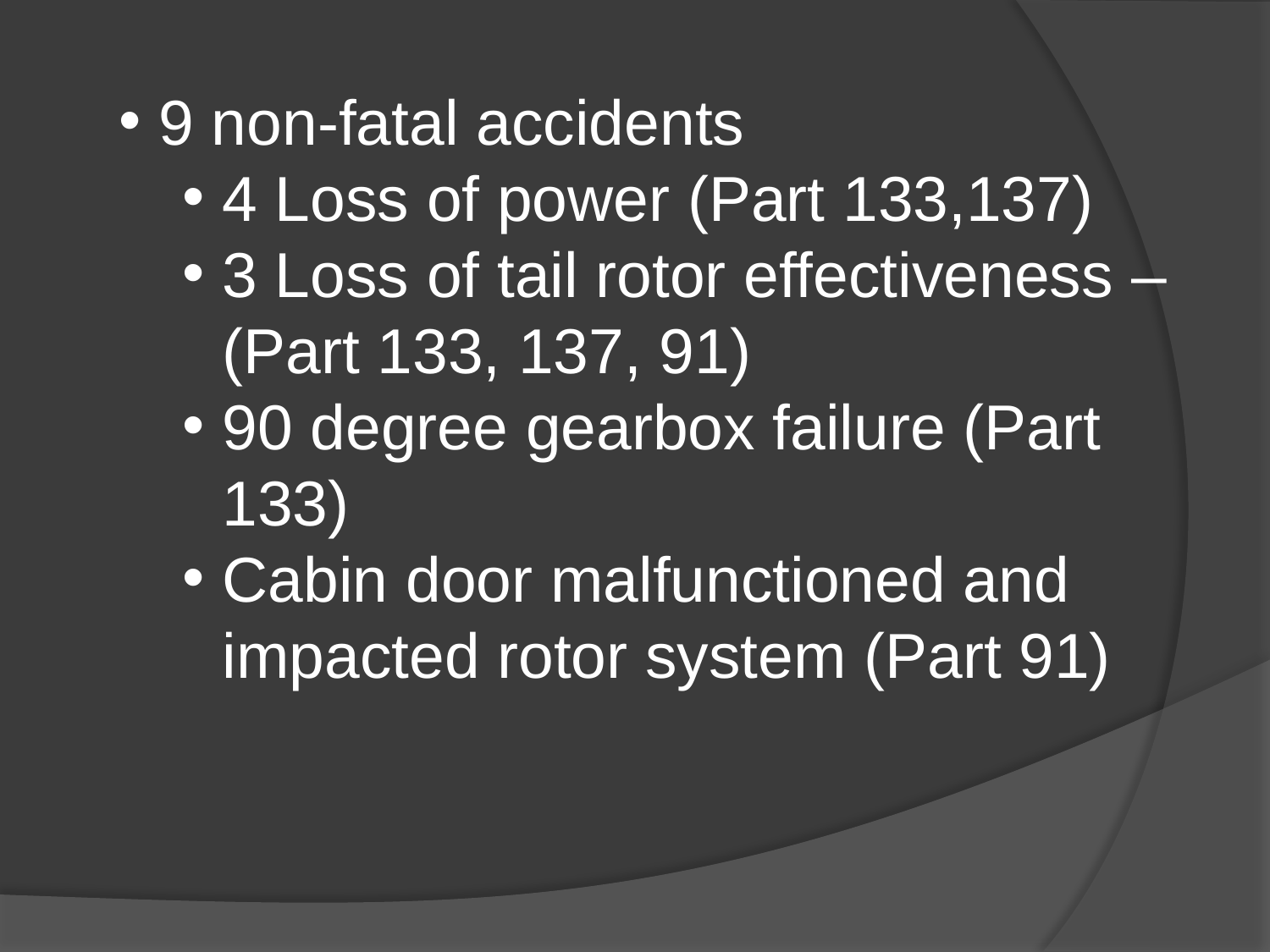

9 non-fatal accidents
4 Loss of power (Part 133,137)
3 Loss of tail rotor effectiveness –(Part 133, 137, 91)
90 degree gearbox failure (Part 133)
Cabin door malfunctioned and impacted rotor system (Part 91)